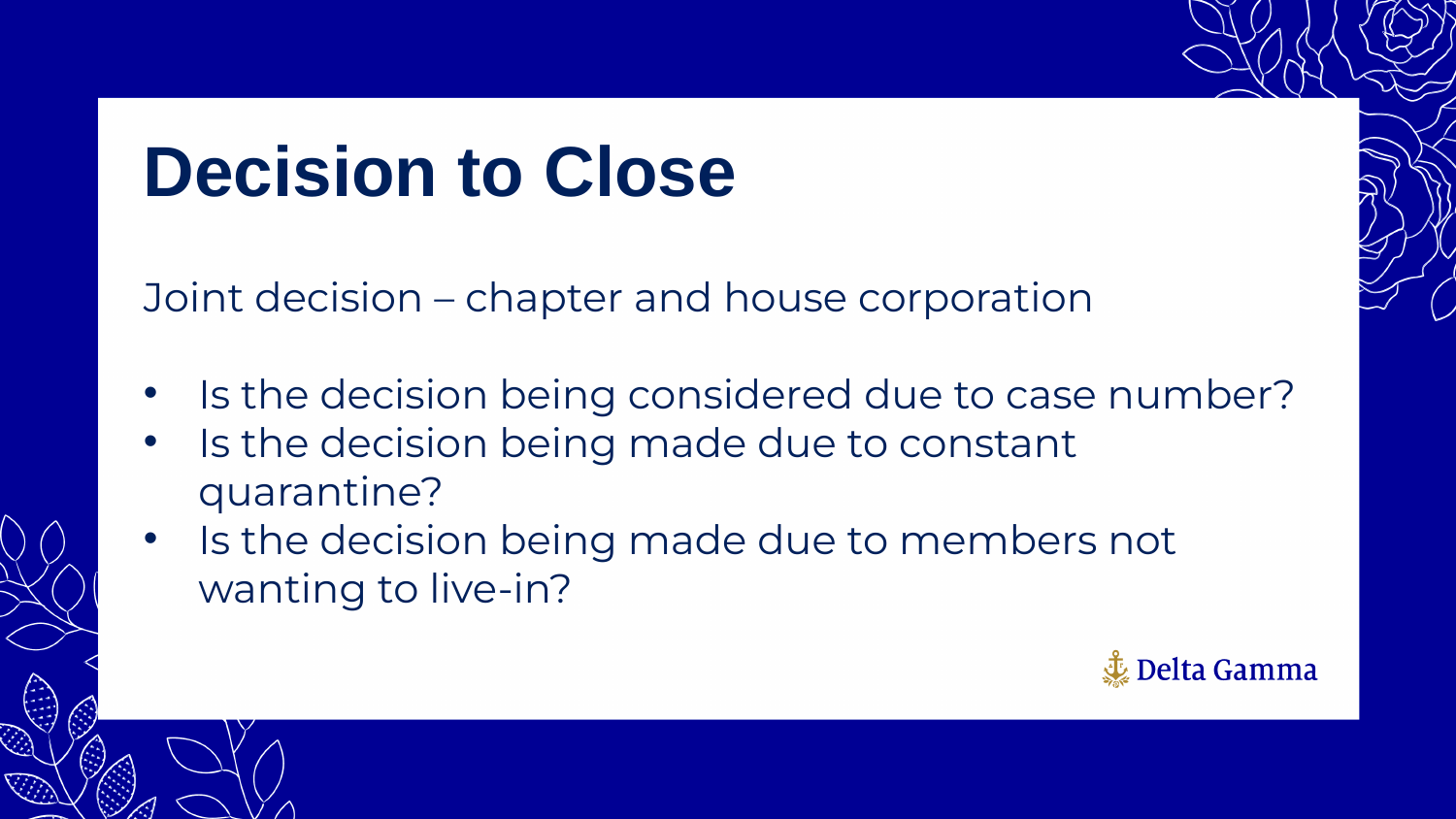

Decision to Close
Joint decision – chapter and house corporation

Is the decision being considered due to case number?
Is the decision being made due to constant quarantine?
Is the decision being made due to members not wanting to live-in?